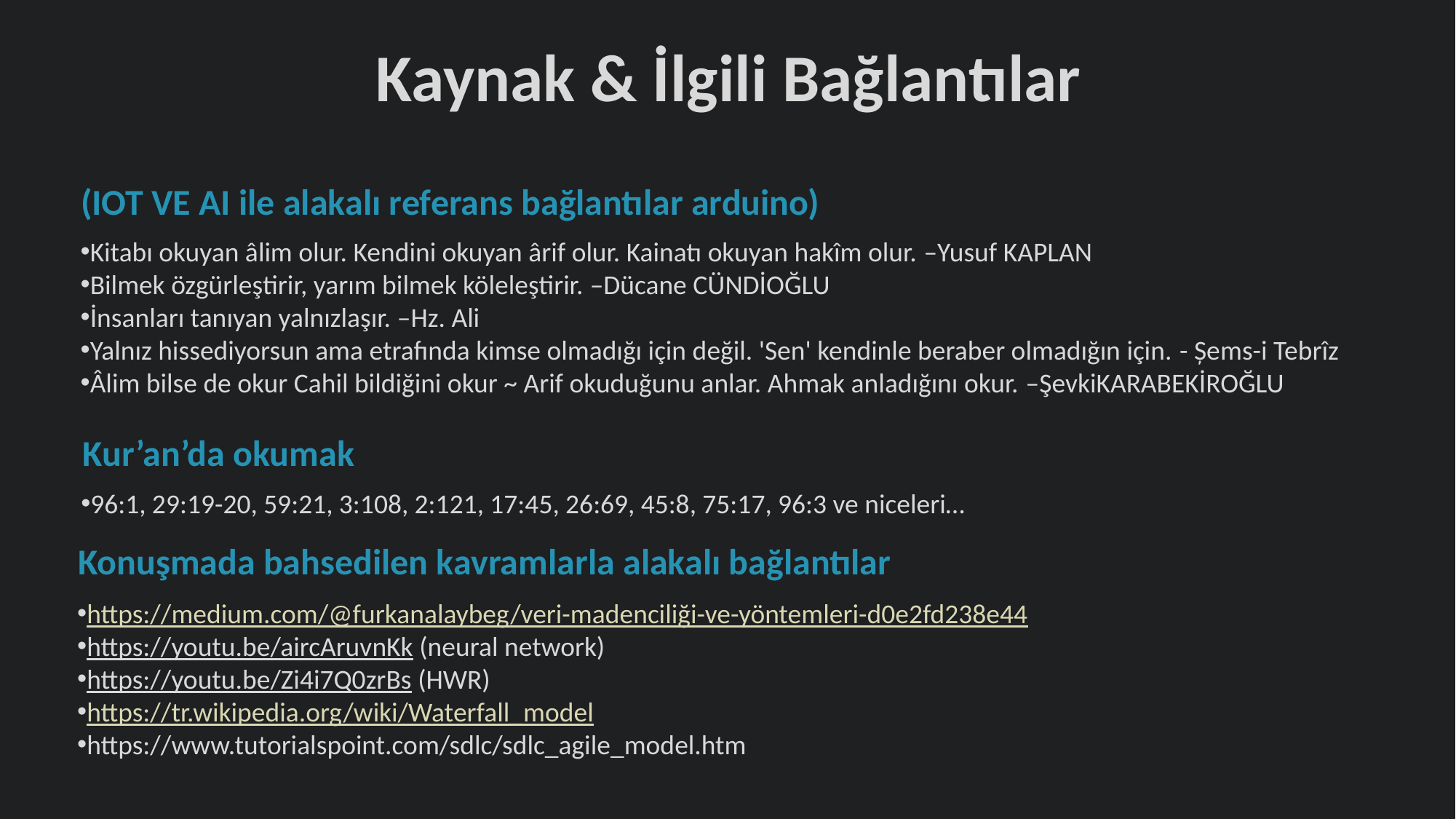

Kaynak & İlgili Bağlantılar
(IOT VE AI ile alakalı referans bağlantılar arduino)
Kitabı okuyan âlim olur. Kendini okuyan ârif olur. Kainatı okuyan hakîm olur. –Yusuf KAPLAN
Bilmek özgürleştirir, yarım bilmek köleleştirir. –Dücane CÜNDİOĞLU
İnsanları tanıyan yalnızlaşır. –Hz. Ali
Yalnız hissediyorsun ama etrafında kimse olmadığı için değil. 'Sen' kendinle beraber olmadığın için. - Șems-i Tebrîz
Âlim bilse de okur Cahil bildiğini okur ~ Arif okuduğunu anlar. Ahmak anladığını okur. –ŞevkiKARABEKİROĞLU

Kur’an’da okumak
96:1, 29:19-20, 59:21, 3:108, 2:121, 17:45, 26:69, 45:8, 75:17, 96:3 ve niceleri…
Konuşmada bahsedilen kavramlarla alakalı bağlantılar
https://medium.com/@furkanalaybeg/veri-madenciliği-ve-yöntemleri-d0e2fd238e44
https://youtu.be/aircAruvnKk (neural network)
https://youtu.be/Zi4i7Q0zrBs (HWR)
https://tr.wikipedia.org/wiki/Waterfall_model
https://www.tutorialspoint.com/sdlc/sdlc_agile_model.htm